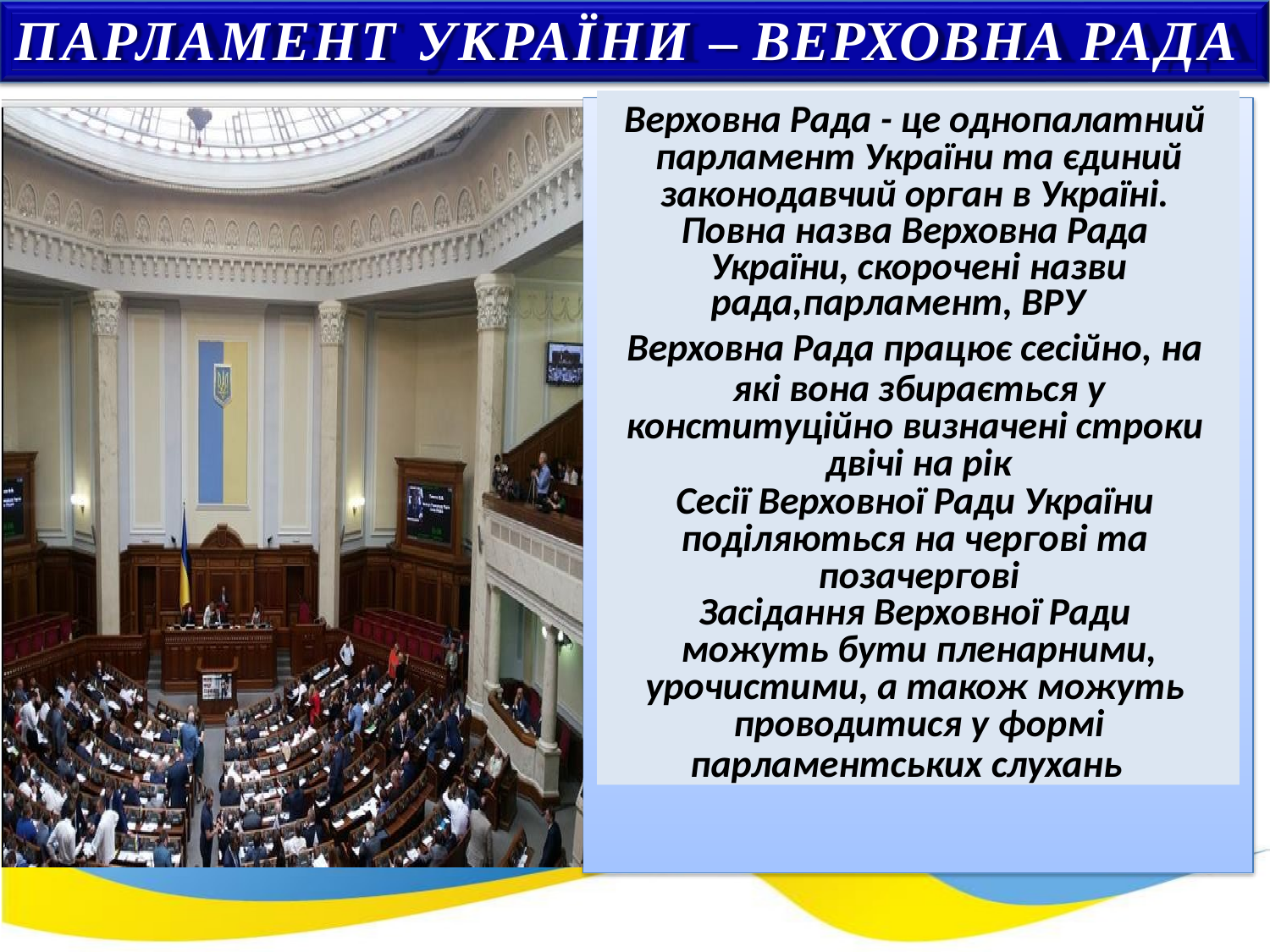

# ПАРЛАМЕНТ УКРАЇНИ – ВЕРХОВНА РАДА

Верховна Рада - це однопалатний  парламент України та єдиний
законодавчий орган в Україні.  Повна назва Верховна Рада  України, скорочені назви
рада,парламент, ВРУ
Верховна Рада працює сесійно, на  які вона збирається у
конституційно визначені строки  двічі на рік
Сесії Верховної Ради України  поділяються на чергові та  позачергові
Засідання Верховної Ради  можуть бути пленарними,
урочистими, а також можуть  проводитися у формі
парламентських слухань
13